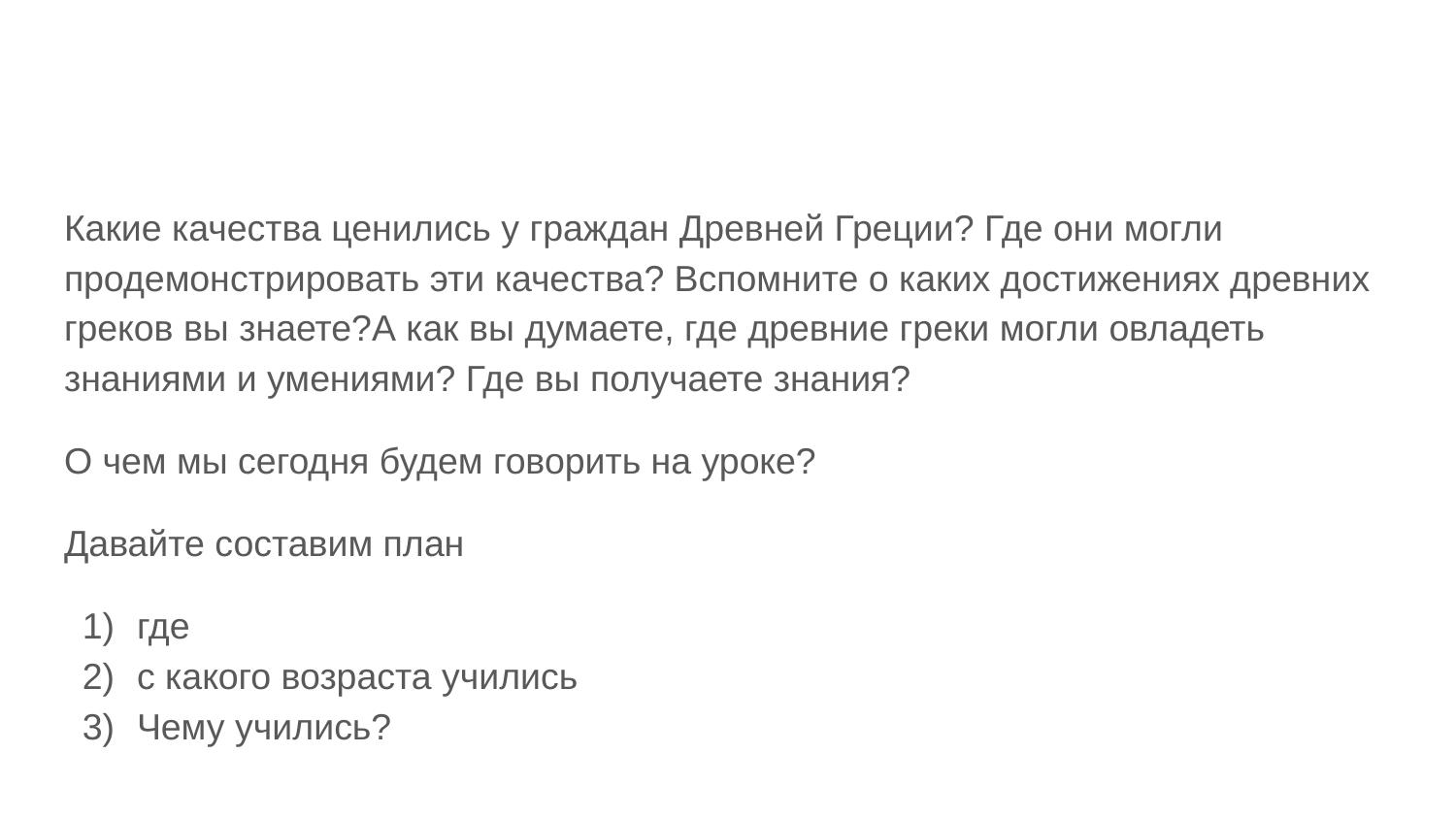

#
Какие качества ценились у граждан Древней Греции? Где они могли продемонстрировать эти качества? Вспомните о каких достижениях древних греков вы знаете?А как вы думаете, где древние греки могли овладеть знаниями и умениями? Где вы получаете знания?
О чем мы сегодня будем говорить на уроке?
Давайте составим план
где
с какого возраста учились
Чему учились?